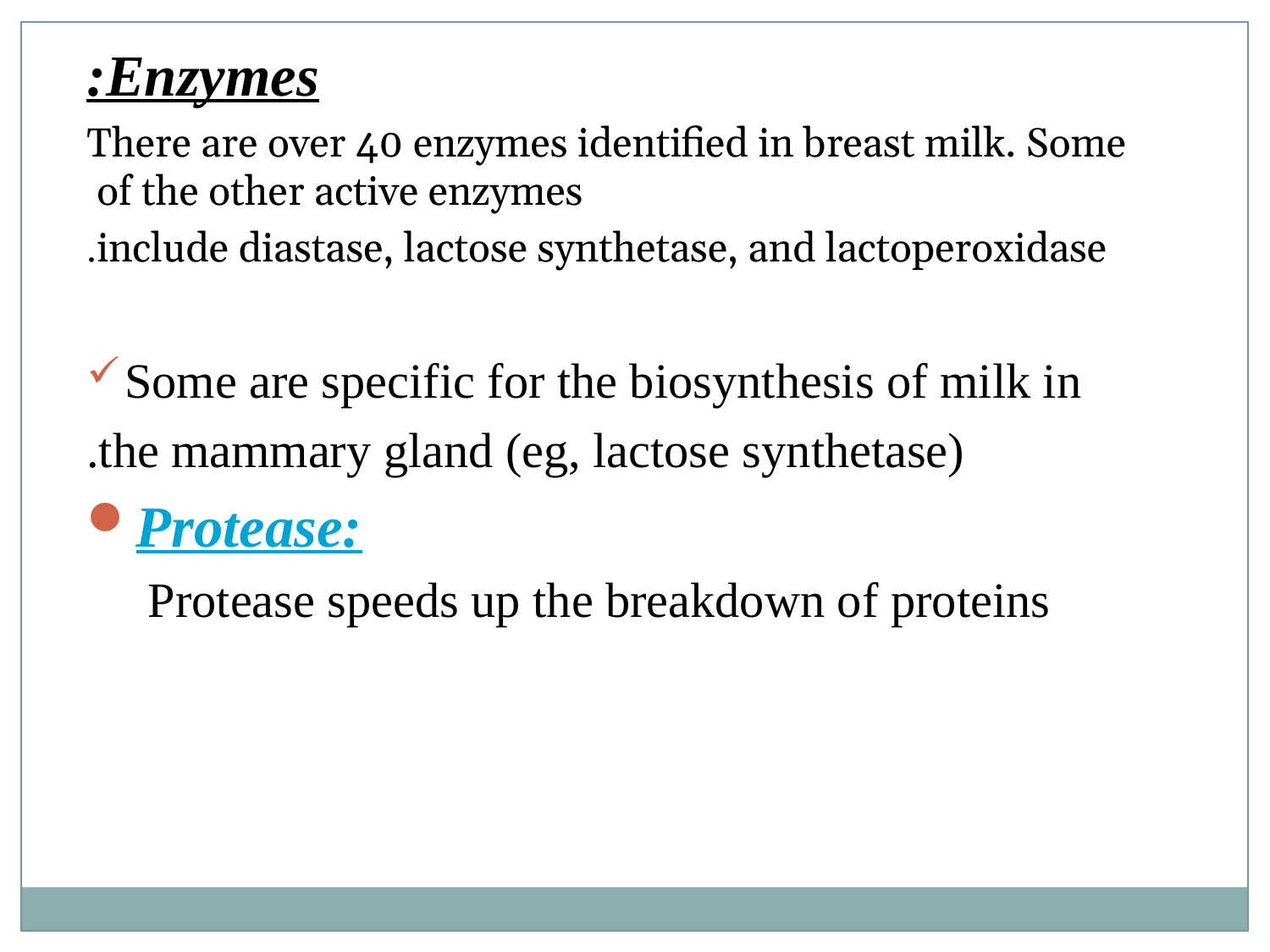

Enzymes:
There are over 40 enzymes identified in breast milk. Some of the other active enzymes
include diastase, lactose synthetase, and lactoperoxidase.

Some are specific for the biosynthesis of milk in
       the mammary gland (eg, lactose synthetase).
Protease:
     Protease speeds up the breakdown of proteins